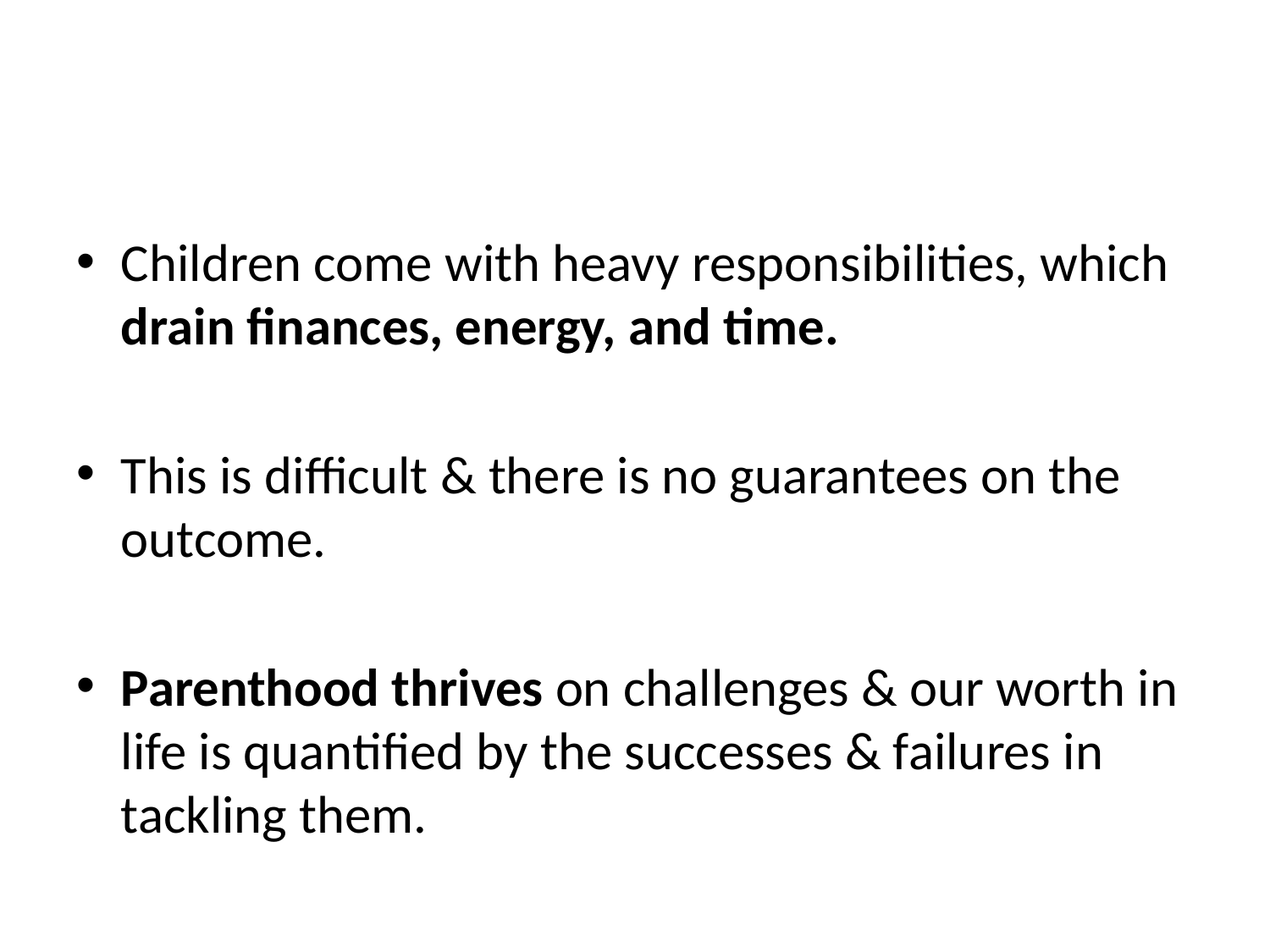

#
Children come with heavy responsibilities, which drain finances, energy, and time.

This is difficult & there is no guarantees on the outcome.

Parenthood thrives on challenges & our worth in life is quantified by the successes & failures in tackling them.